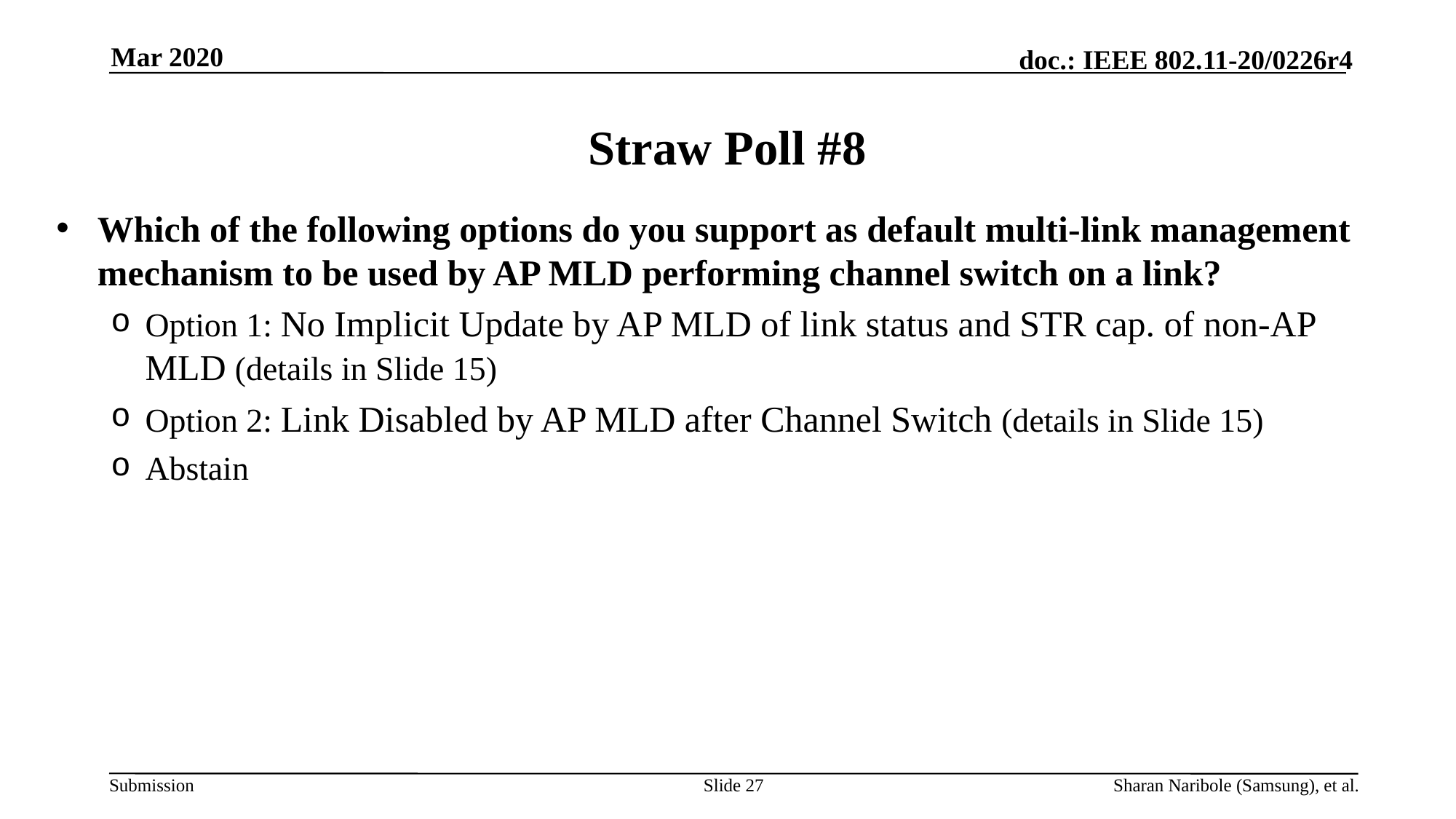

Mar 2020
# Straw Poll #8
Which of the following options do you support as default multi-link management mechanism to be used by AP MLD performing channel switch on a link?
Option 1: No Implicit Update by AP MLD of link status and STR cap. of non-AP MLD (details in Slide 15)
Option 2: Link Disabled by AP MLD after Channel Switch (details in Slide 15)
Abstain
Slide 27
Sharan Naribole (Samsung), et al.